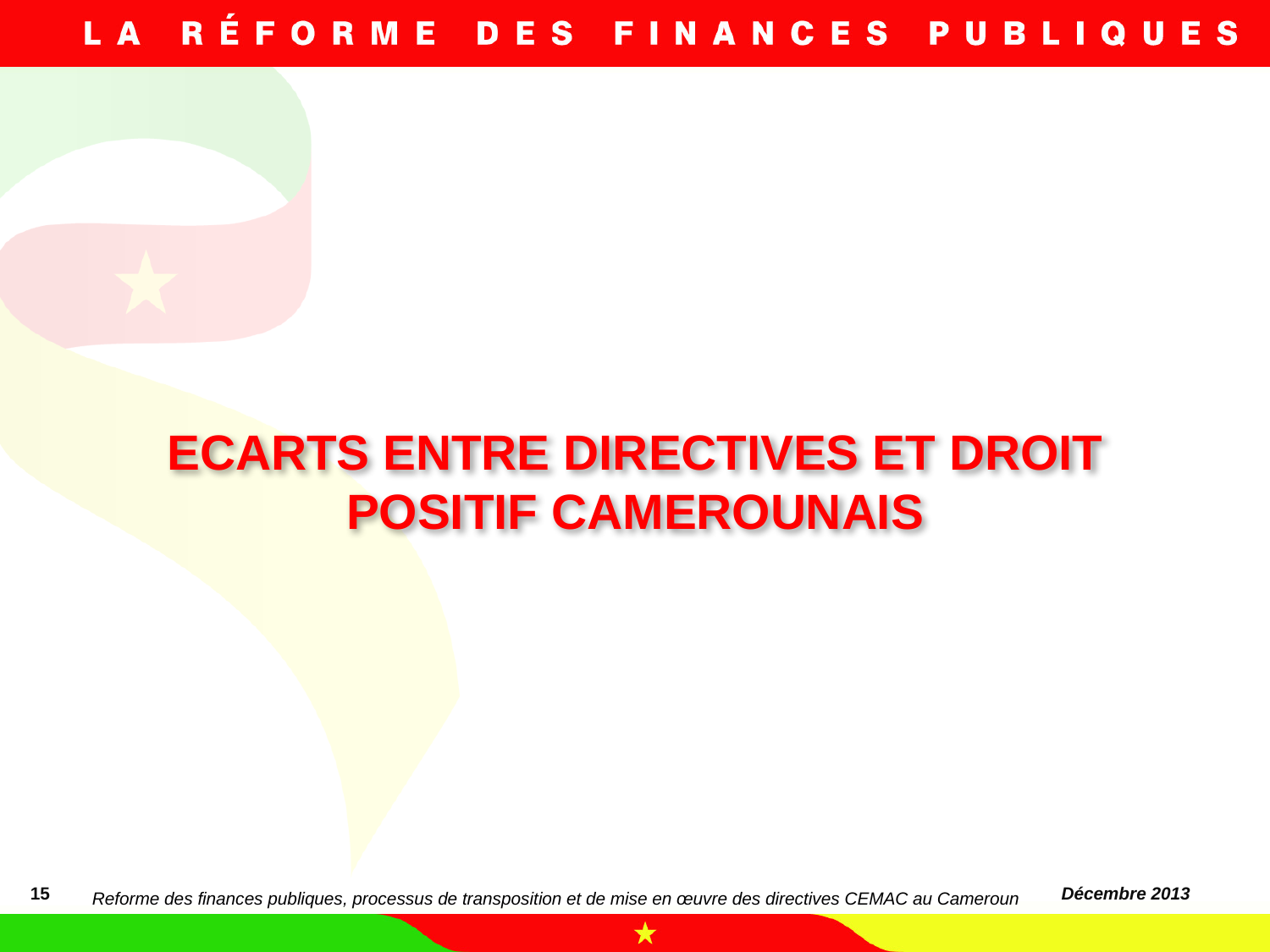

# ECARTS ENTRE DIRECTIVES ET DROIT POSITIF CAMEROUNAIS
15
Reforme des finances publiques, processus de transposition et de mise en œuvre des directives CEMAC au Cameroun
Décembre 2013